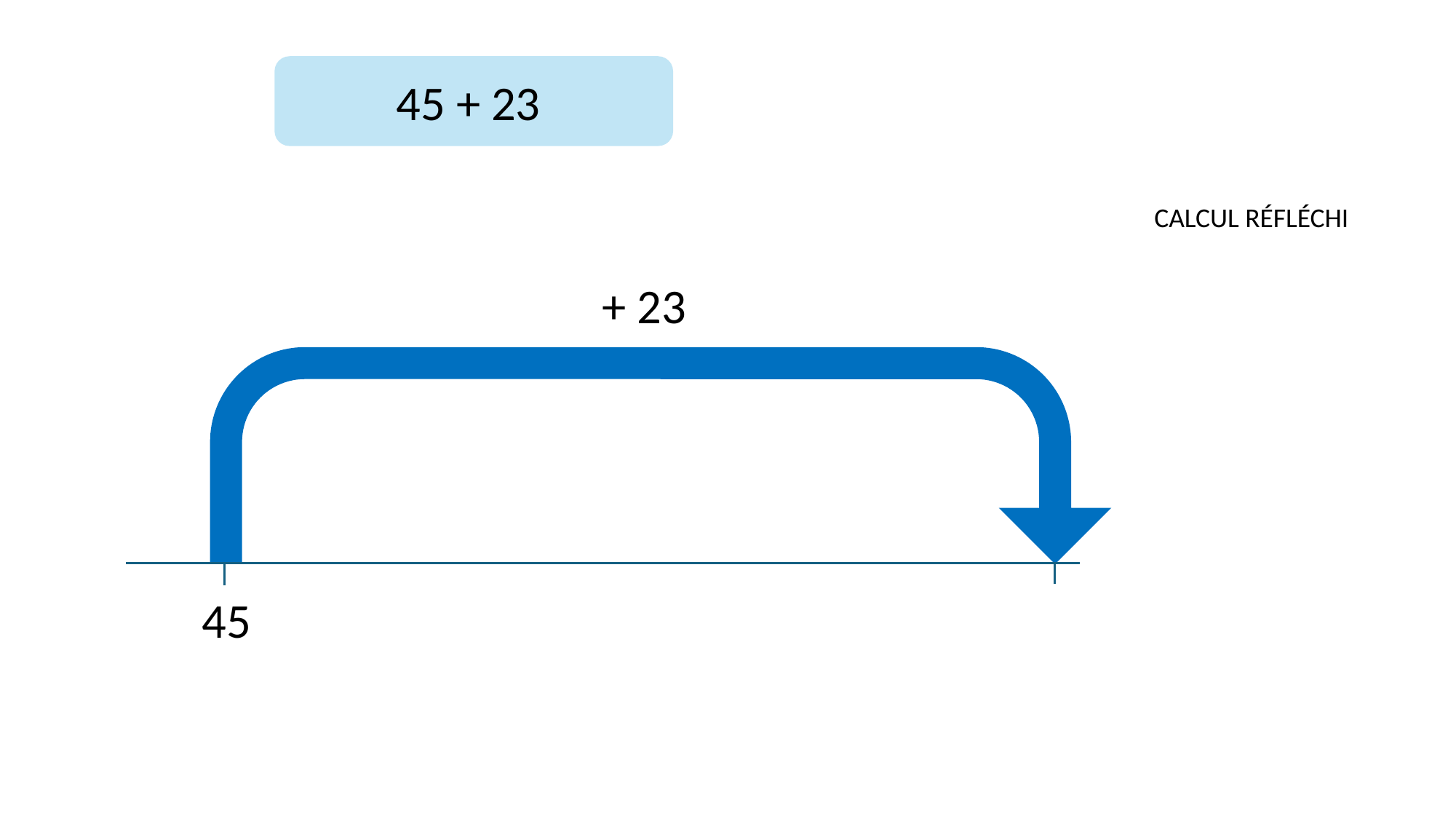

45 + 23
CALCUL RÉFLÉCHI
 + 23

45